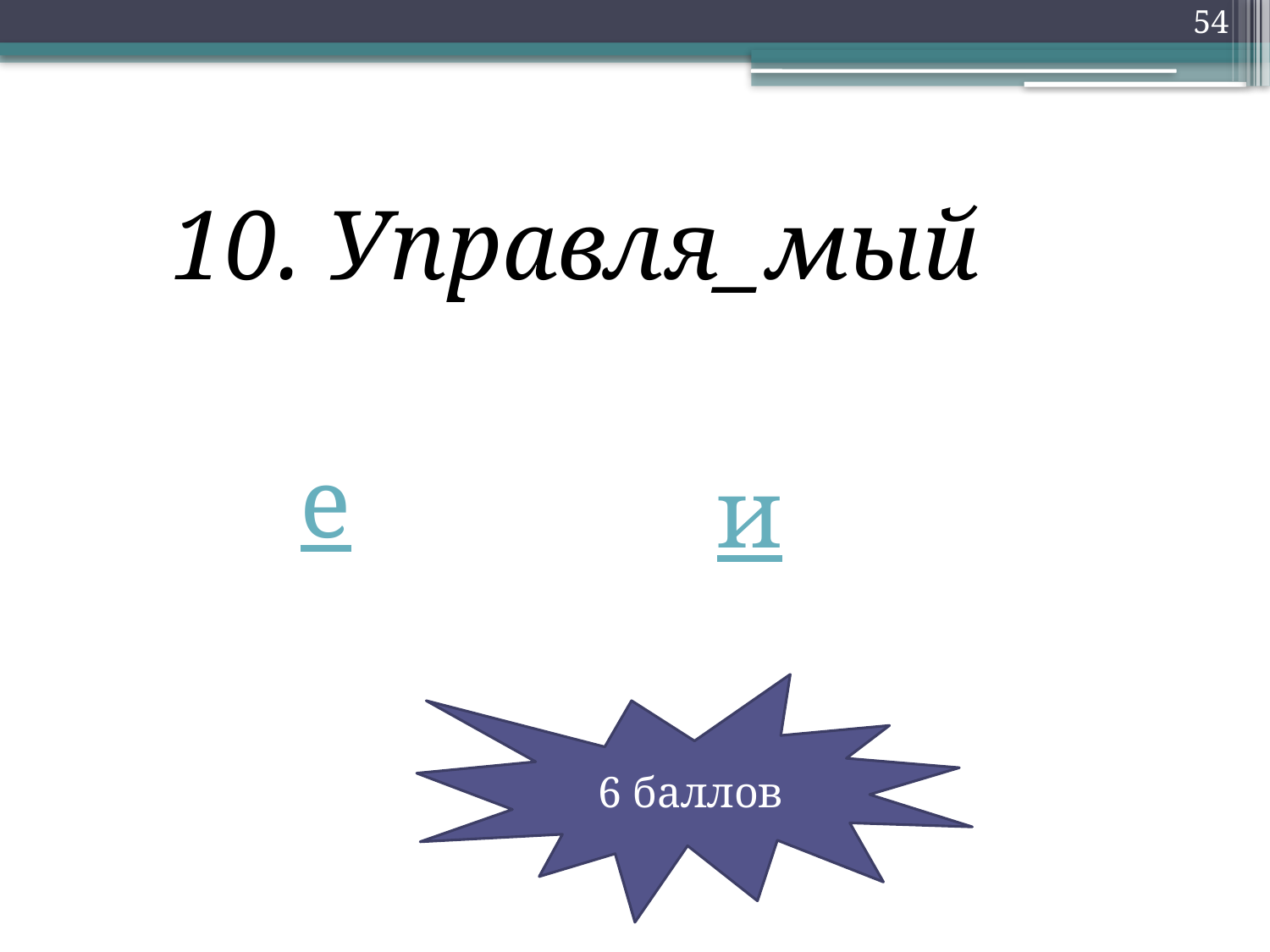

54
10. Управля_мый
е
и
6 баллов